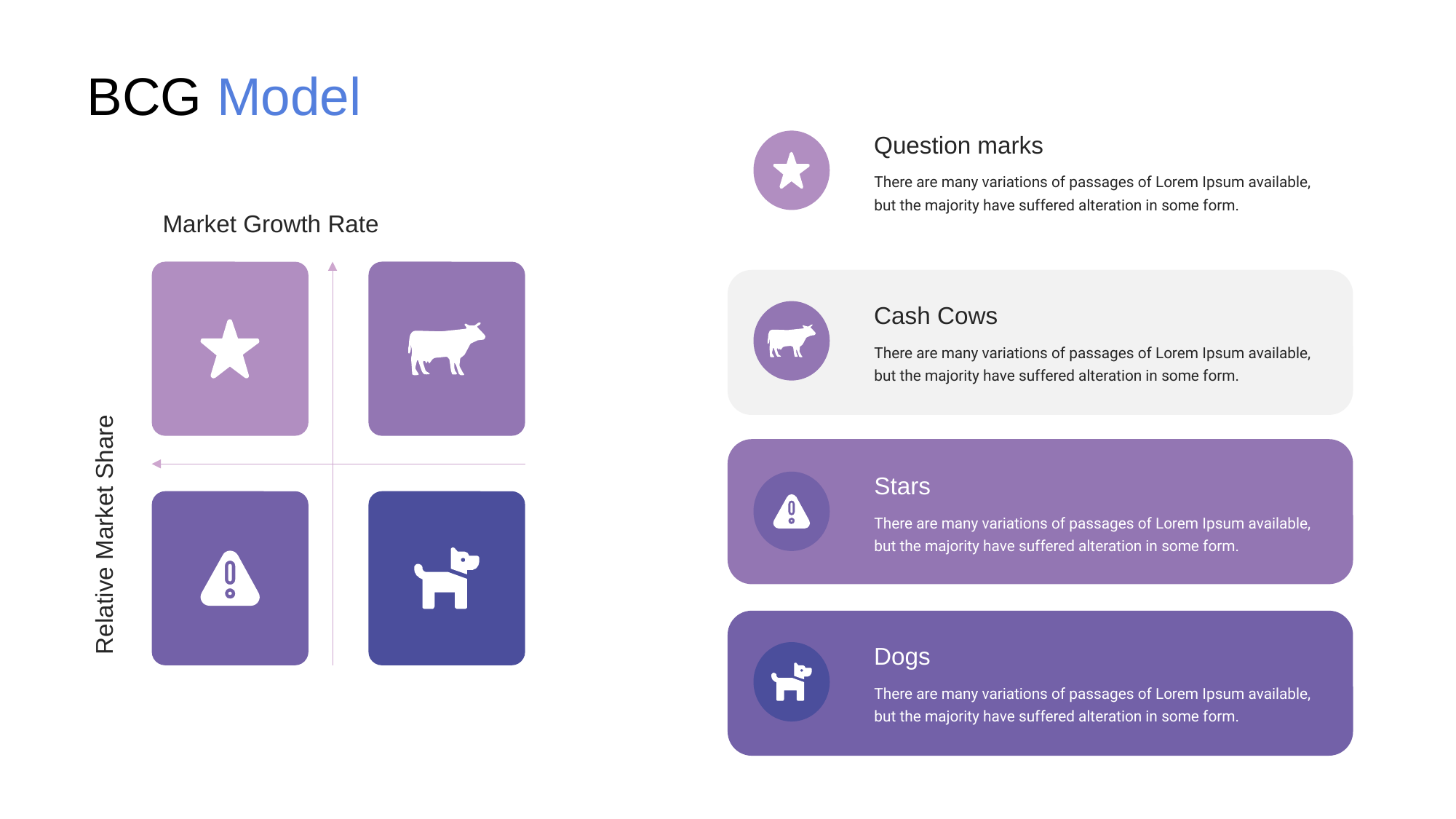

BCG Model
Question marks

There are many variations of passages of Lorem Ipsum available, but the majority have suffered alteration in some form.
Market Growth Rate

Cash Cows

There are many variations of passages of Lorem Ipsum available, but the majority have suffered alteration in some form.

Stars

Relative Market Share
There are many variations of passages of Lorem Ipsum available, but the majority have suffered alteration in some form.

Dogs

There are many variations of passages of Lorem Ipsum available, but the majority have suffered alteration in some form.